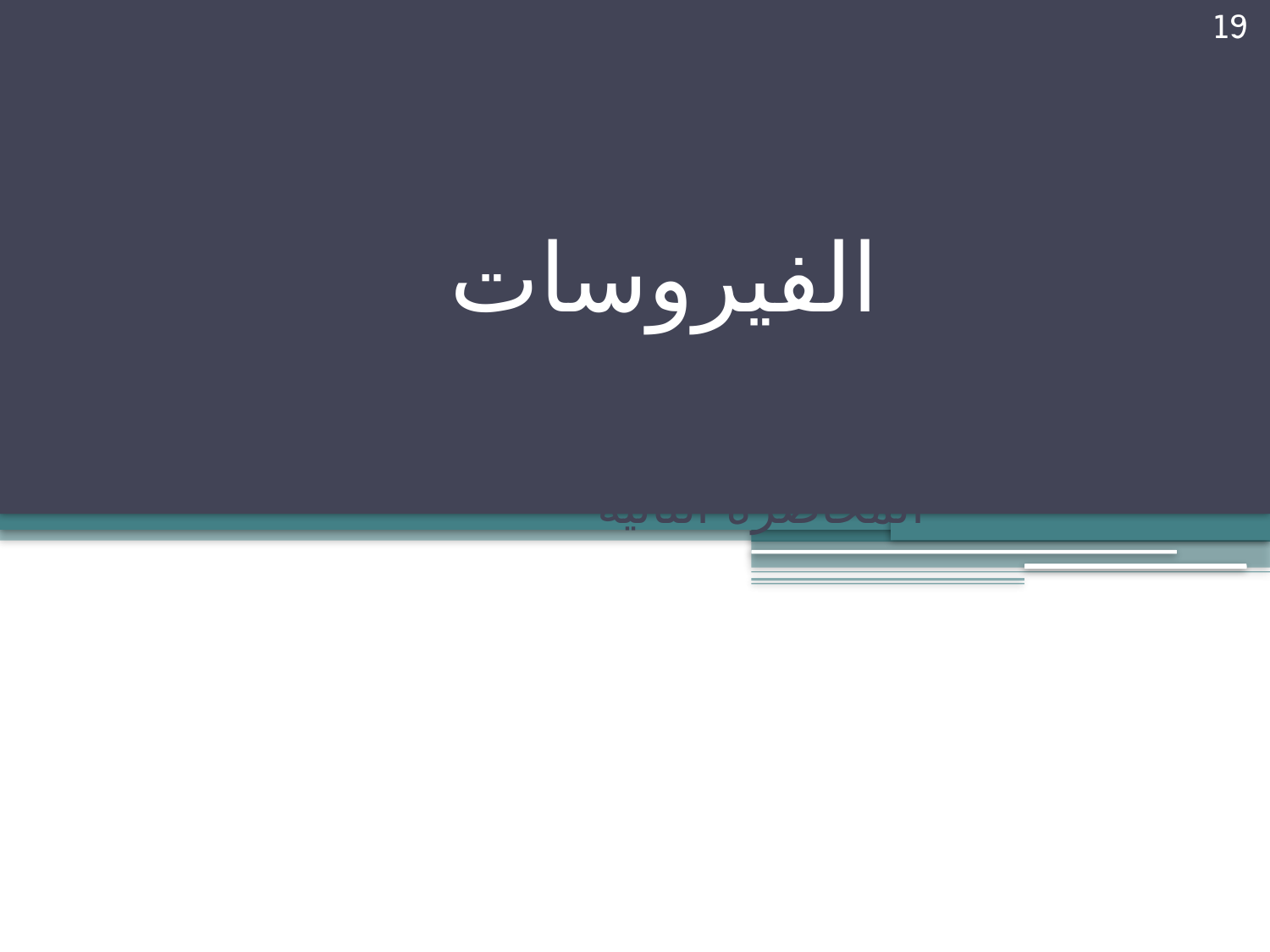

19
# الفيروسات
1103 حال

المحاضرة الثانية